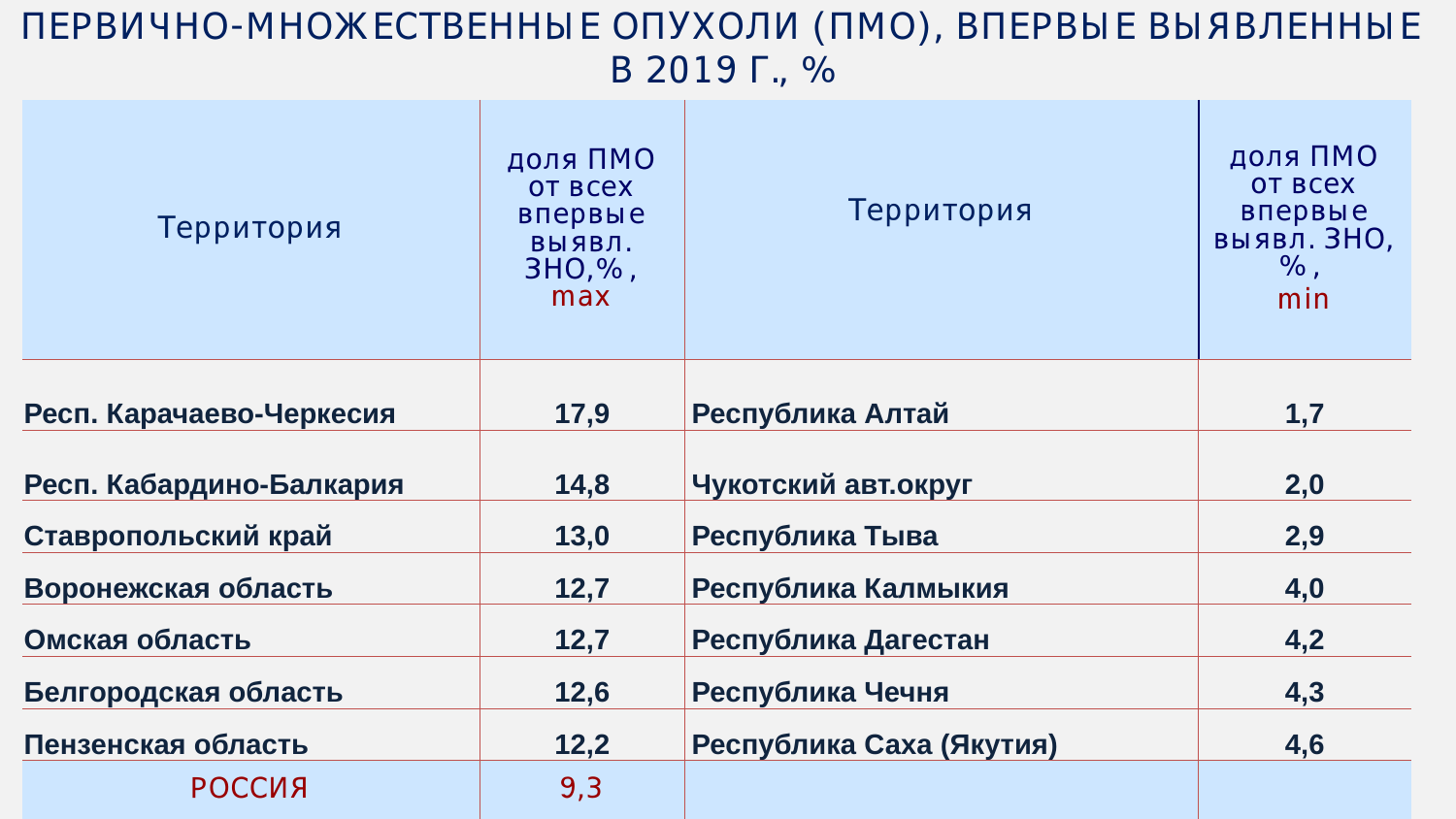

ПЕРВИЧНО-МНОЖЕСТВЕННЫЕ ОПУХОЛИ (ПМО), ВПЕРВЫЕ ВЫЯВЛЕННЫЕ  В 2019 Г., %
| Территория | доля ПМО от всех впервые выявл. ЗНО,%, max | Территория | доля ПМО от всех впервые выявл. ЗНО,%, min |
| --- | --- | --- | --- |
| Респ. Карачаево-Черкесия | 17,9 | Республика Алтай | 1,7 |
| Респ. Кабардино-Балкария | 14,8 | Чукотский авт.округ | 2,0 |
| Ставропольский край | 13,0 | Республика Тыва | 2,9 |
| Воронежская область | 12,7 | Республика Калмыкия | 4,0 |
| Омская область | 12,7 | Республика Дагестан | 4,2 |
| Белгородская область | 12,6 | Республика Чечня | 4,3 |
| Пензенская область | 12,2 | Республика Саха (Якутия) | 4,6 |
| РОССИЯ | 9,3 |  |  |